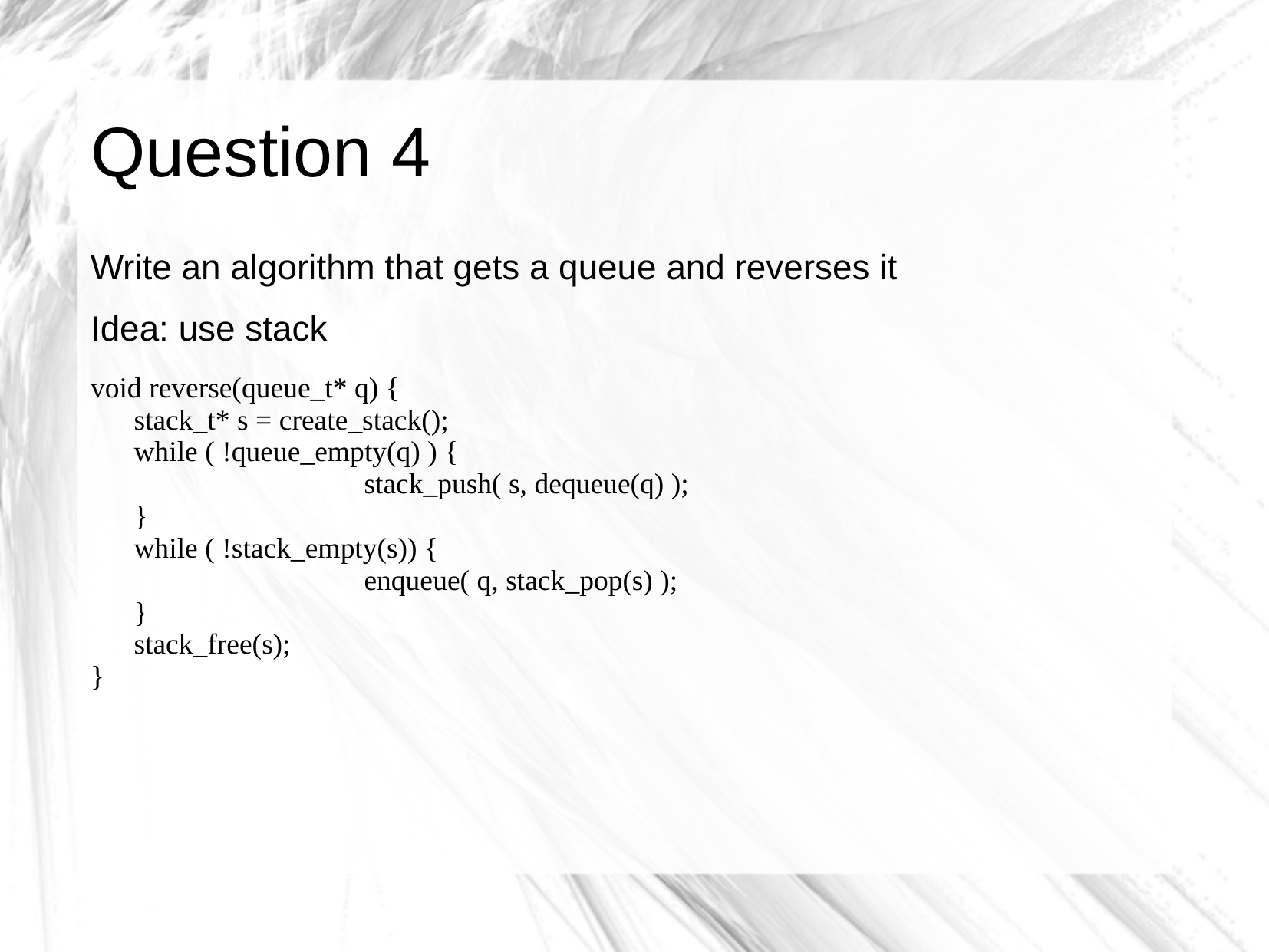

# Question 4
Write an algorithm that gets a queue and reverses it
Idea: use stack
void reverse(queue_t* q) {
	stack_t* s = create_stack();
	while ( !queue_empty(q) ) {
			stack_push( s, dequeue(q) );
	}
	while ( !stack_empty(s)) {
			enqueue( q, stack_pop(s) );
	}
	stack_free(s);
}